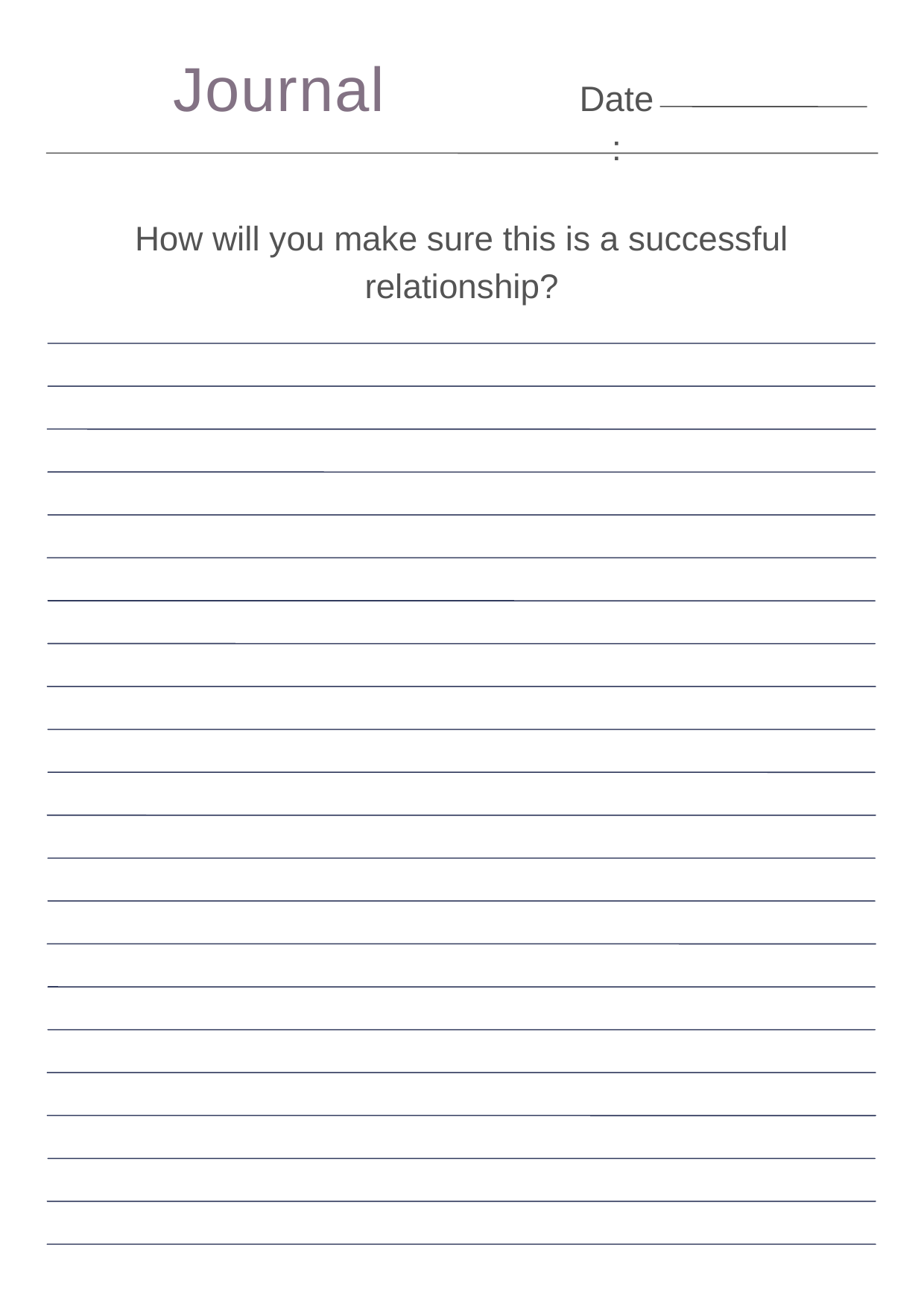

Journal
Date:

How will you make sure this is a successful relationship?